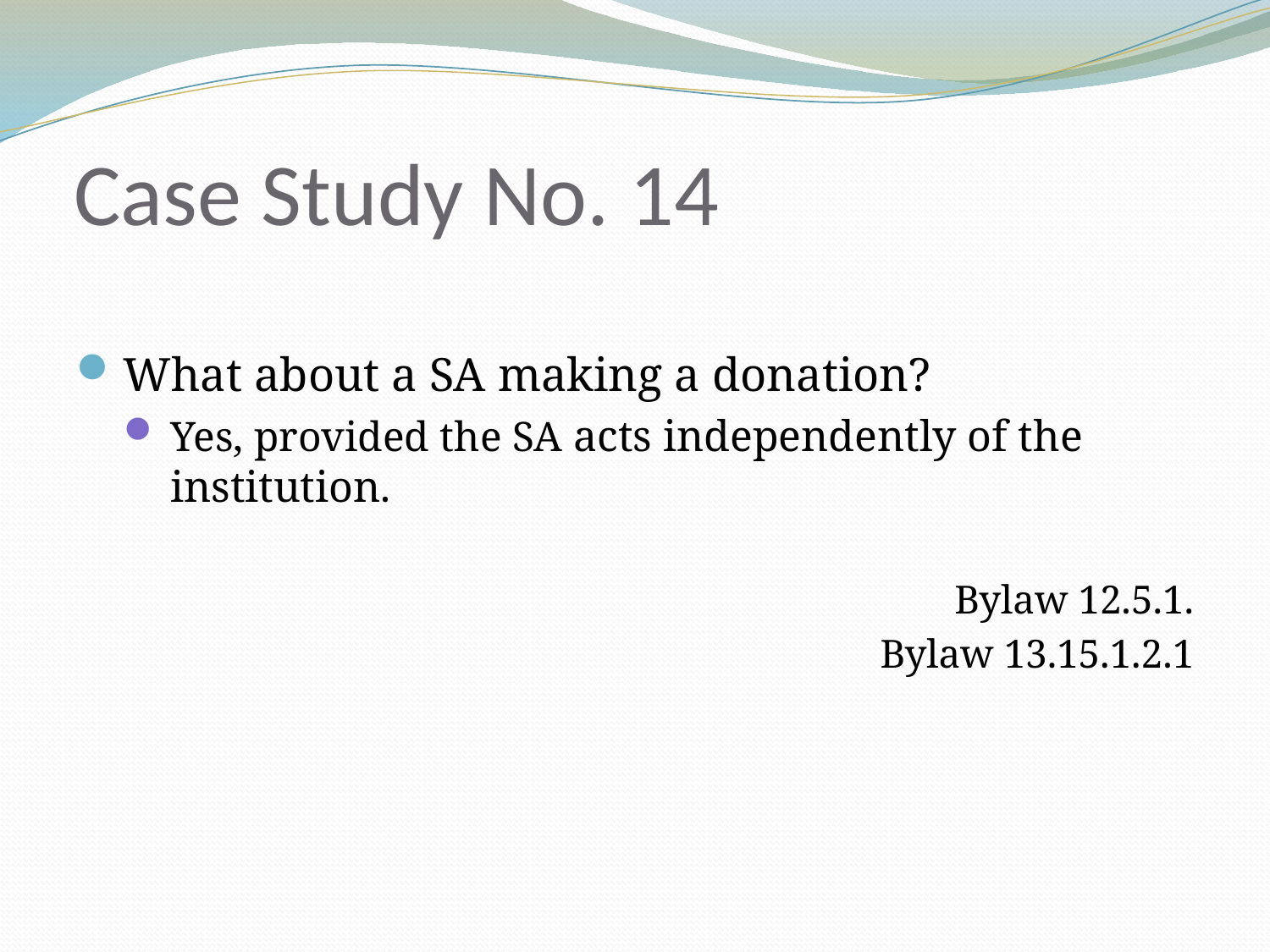

# Case Study No. 14

What about a SA making a donation?
Yes, provided the SA acts independently of the institution.

Bylaw 12.5.1.
Bylaw 13.15.1.2.1